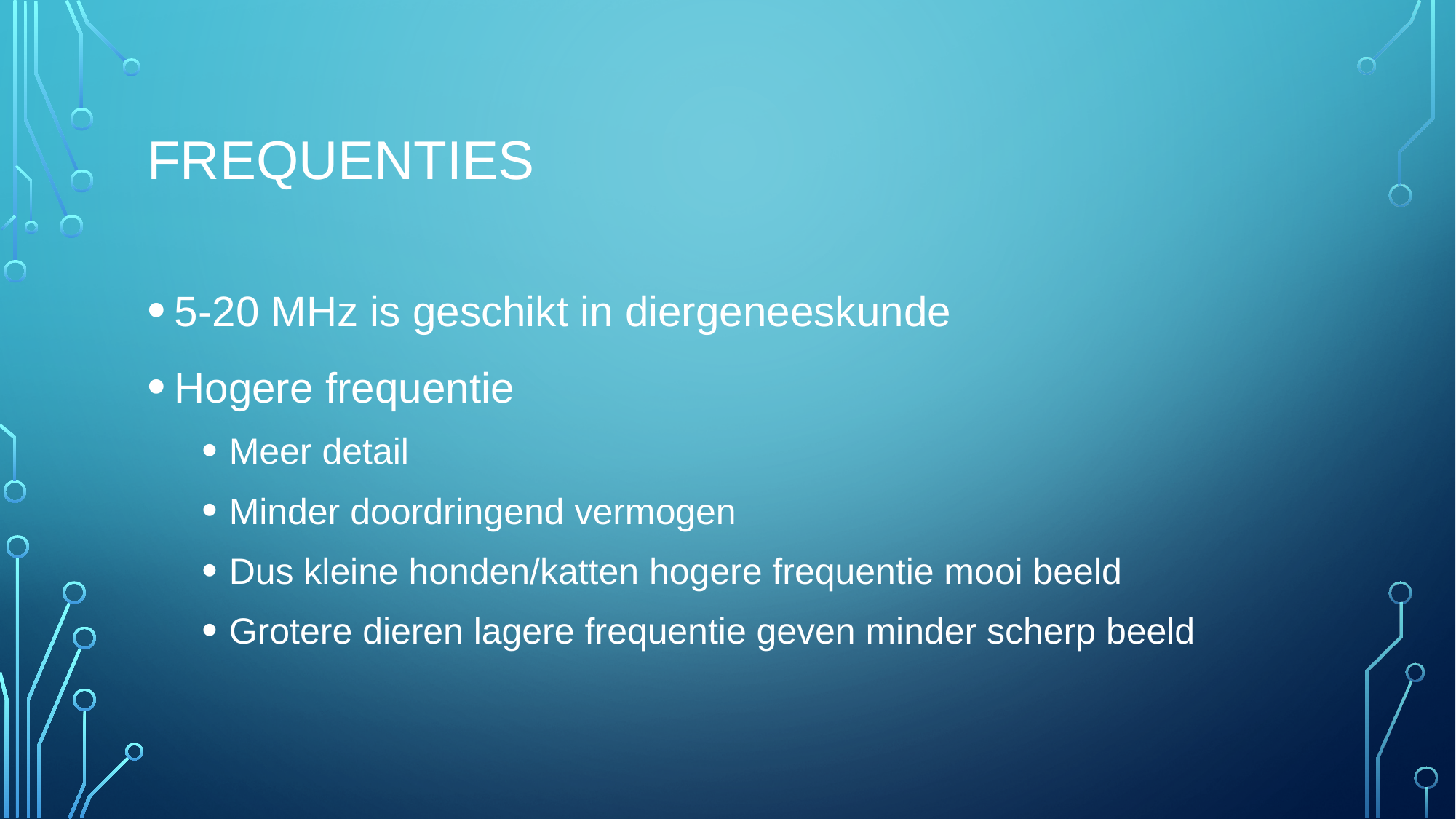

# Frequenties
5-20 MHz is geschikt in diergeneeskunde
Hogere frequentie
Meer detail
Minder doordringend vermogen
Dus kleine honden/katten hogere frequentie mooi beeld
Grotere dieren lagere frequentie geven minder scherp beeld